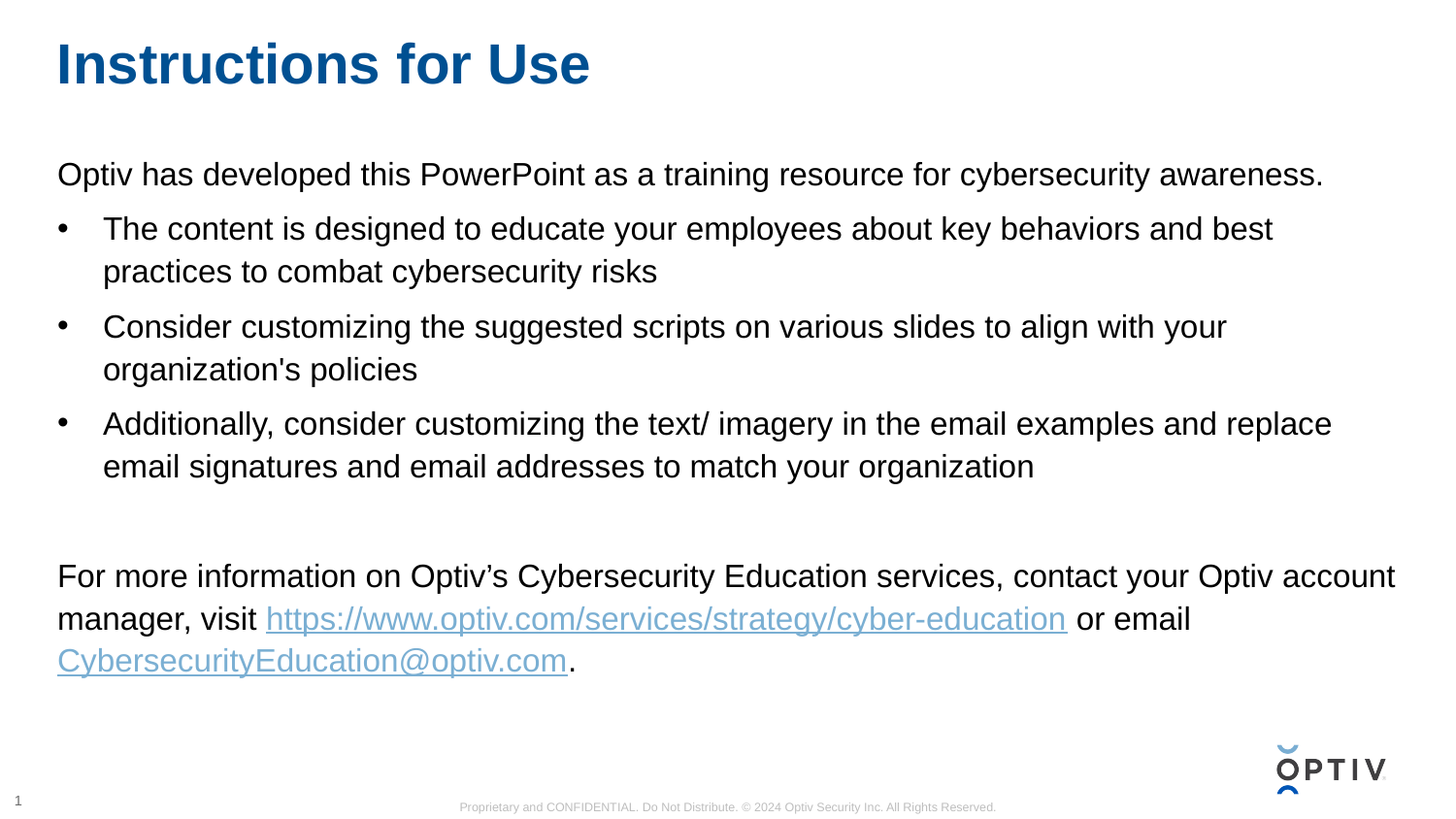

# Instructions for Use
Optiv has developed this PowerPoint as a training resource for cybersecurity awareness.
The content is designed to educate your employees about key behaviors and best practices to combat cybersecurity risks
Consider customizing the suggested scripts on various slides to align with your organization's policies
Additionally, consider customizing the text/ imagery in the email examples and replace email signatures and email addresses to match your organization

For more information on Optiv’s Cybersecurity Education services, contact your Optiv account manager, visit https://www.optiv.com/services/strategy/cyber-education or email CybersecurityEducation@optiv.com.
1